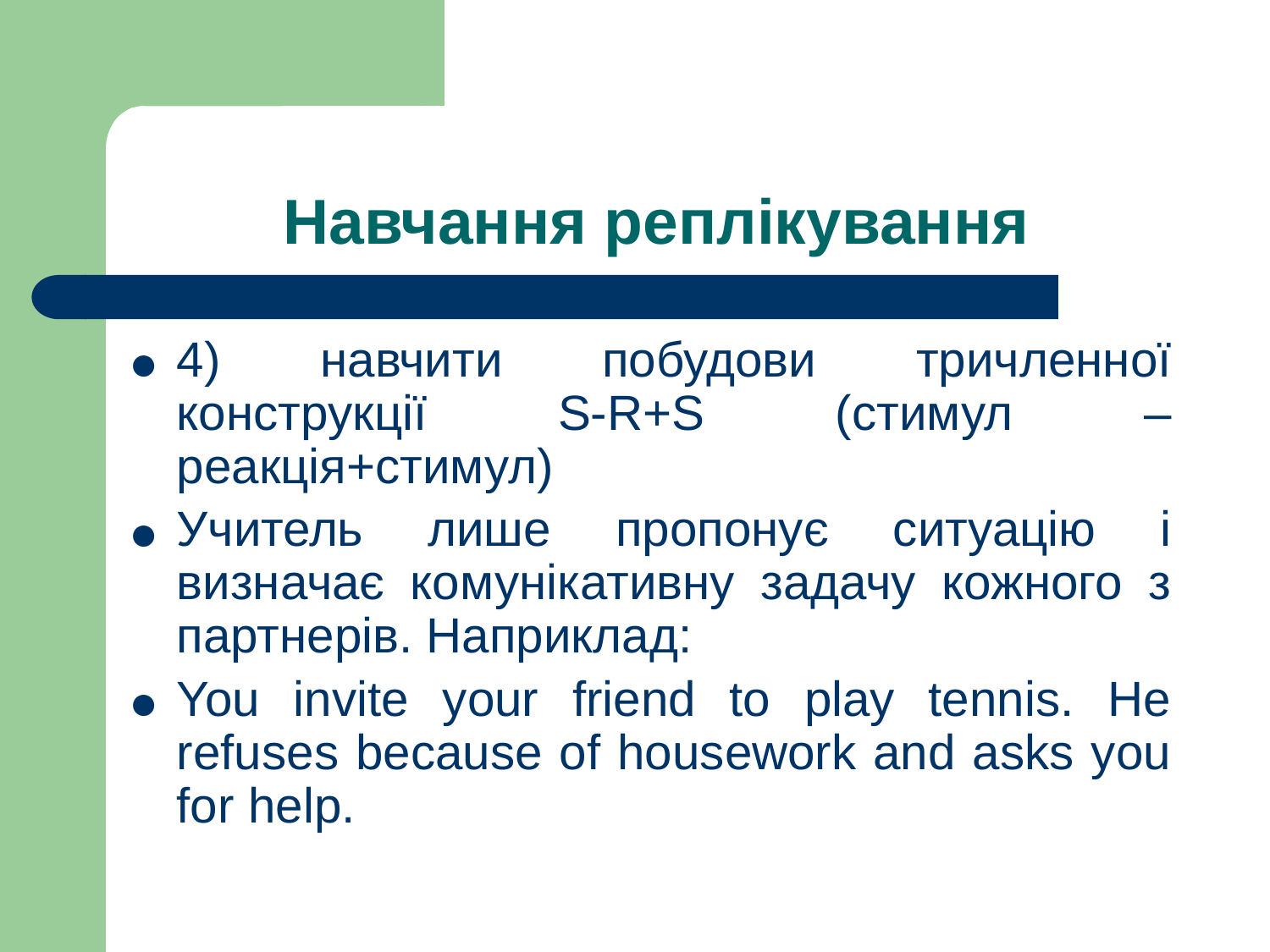

# Навчання реплікування
4) навчити побудови тричленної конструкції S-R+S (стимул – реакція+стимул)
Учитель лише пропонує ситуацію і визначає комунікативну задачу кожного з партнерів. Наприклад:
You invite your friend to play tennis. He refuses because of housework and asks you for help.